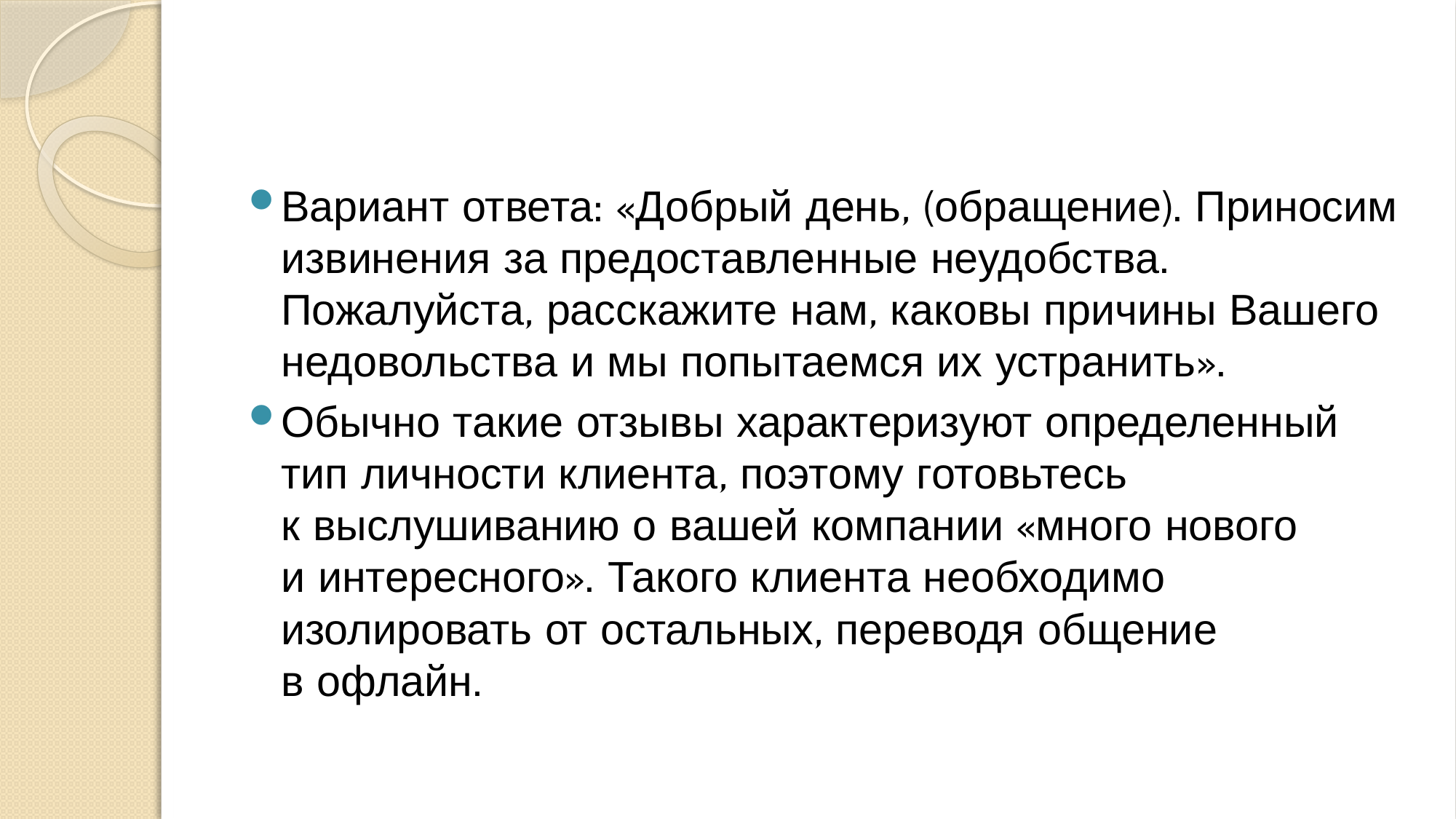

Вариант ответа: «Добрый день, (обращение). Приносим извинения за предоставленные неудобства. Пожалуйста, расскажите нам, каковы причины Вашего недовольства и мы попытаемся их устранить».
Обычно такие отзывы характеризуют определенный тип личности клиента, поэтому готовьтесь к выслушиванию о вашей компании «много нового и интересного». Такого клиента необходимо изолировать от остальных, переводя общение в офлайн.